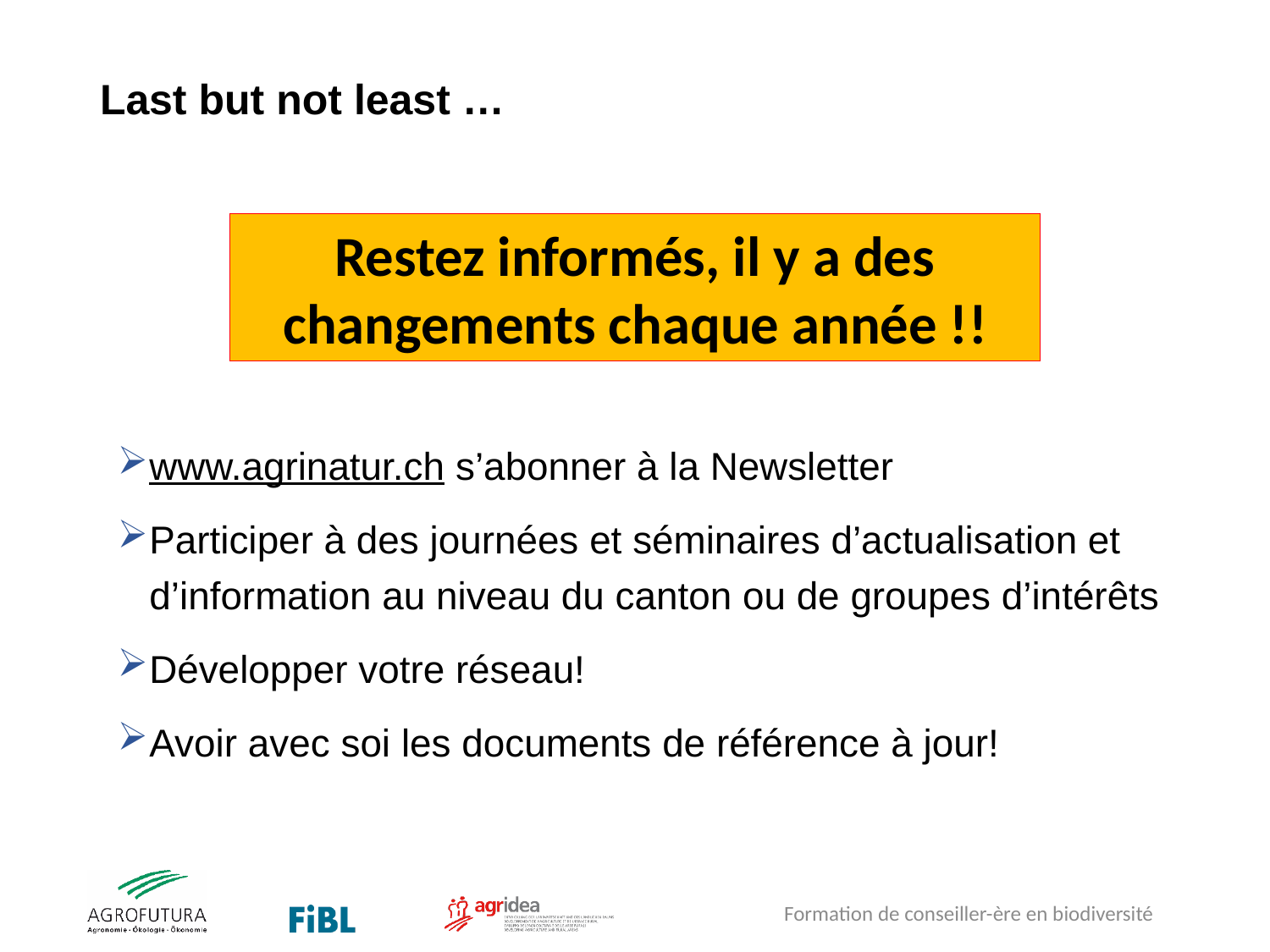

# Last but not least …
Restez informés, il y a des changements chaque année !!
www.agrinatur.ch s’abonner à la Newsletter
Participer à des journées et séminaires d’actualisation et d’information au niveau du canton ou de groupes d’intérêts
Développer votre réseau!
Avoir avec soi les documents de référence à jour!
Formation de conseiller-ère en biodiversité